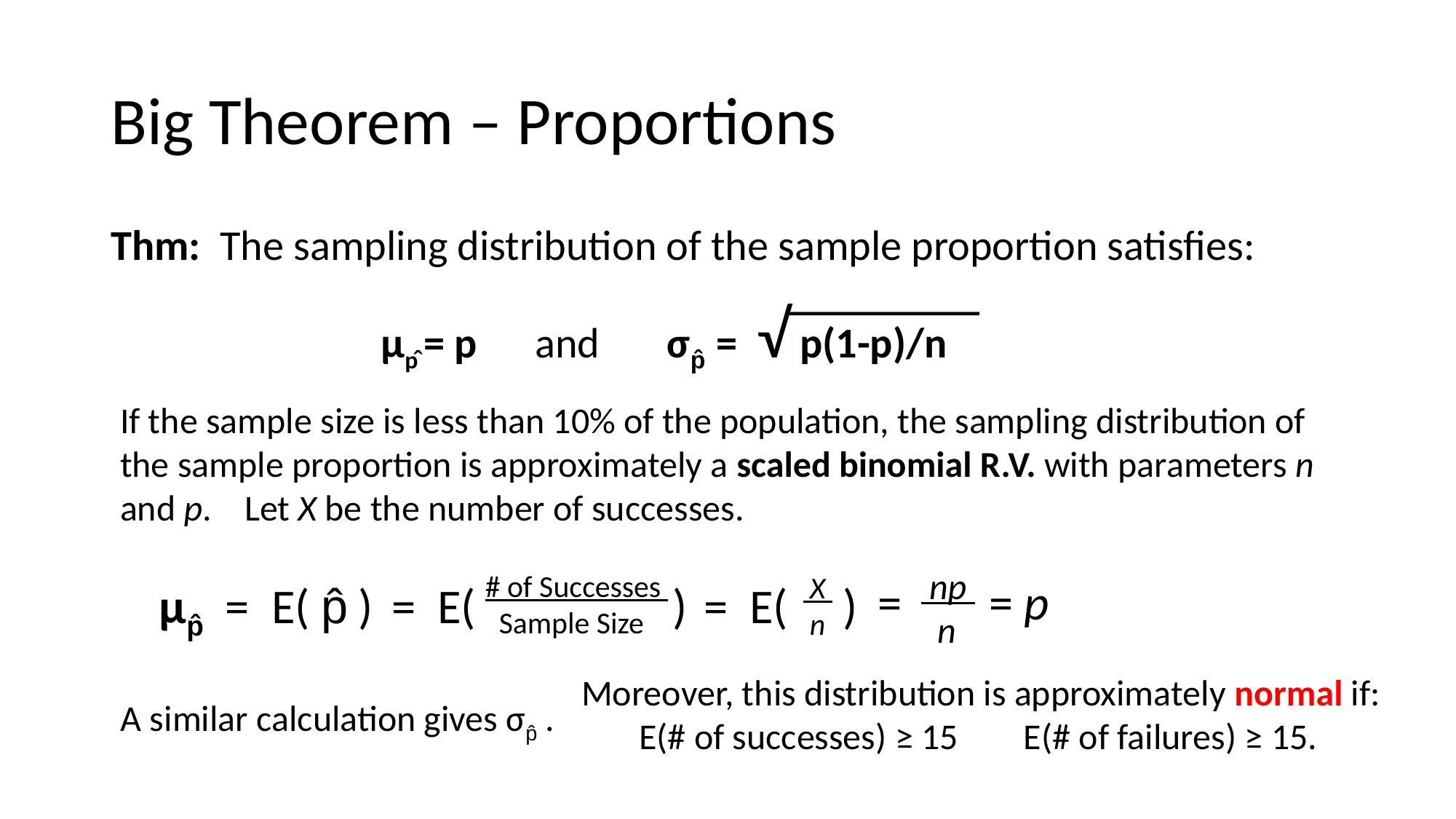

# Big Theorem – Proportions
Thm:  The sampling distribution of the sample proportion satisfies:

_________
   µp̂ = p      and       σp̂  =  √ p(1-p)/n
If the sample size is less than 10% of the population, the sampling distribution of the sample proportion is approximately a scaled binomial R.V. with parameters n and p.    Let X be the number of successes.
 np
  n
=        = p
# of Successes
  Sample Size
 =  E(                  )
 X
 n
=  E(     )
µp̂  =  E( p̂ )
Moreover, this distribution is approximately normal if:
       E(# of successes) ≥ 15        E(# of failures) ≥ 15.
A similar calculation gives σp̂ .